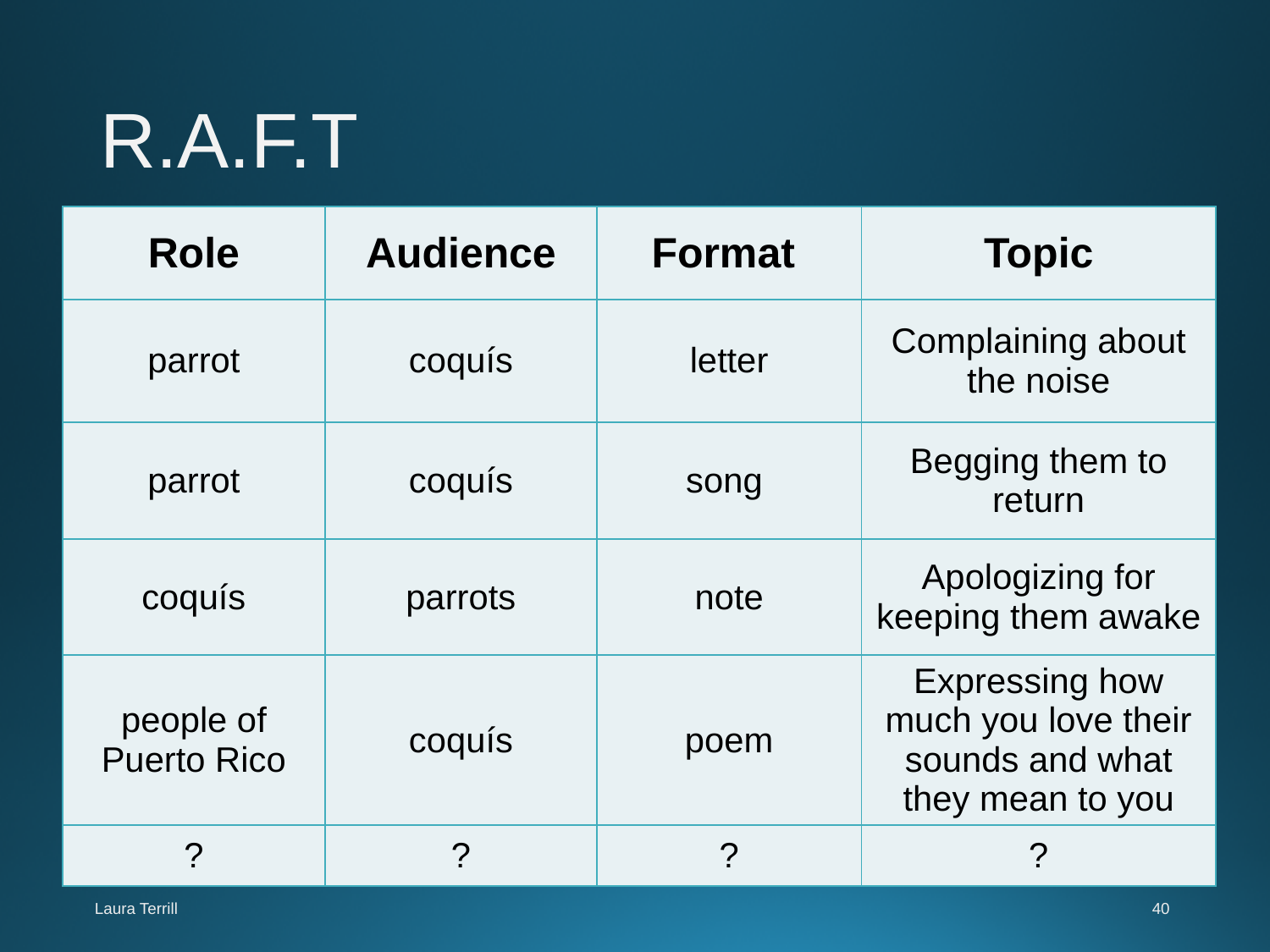

# R.A.F.T
| Role | Audience | Format | Topic |
| --- | --- | --- | --- |
| parrot | coquís | letter | Complaining about the noise |
| parrot | coquís | song | Begging them to return |
| coquís | parrots | note | Apologizing for keeping them awake |
| people of Puerto Rico | coquís | poem | Expressing how much you love their sounds and what they mean to you |
| ? | ? | ? | ? |
Laura Terrill
40